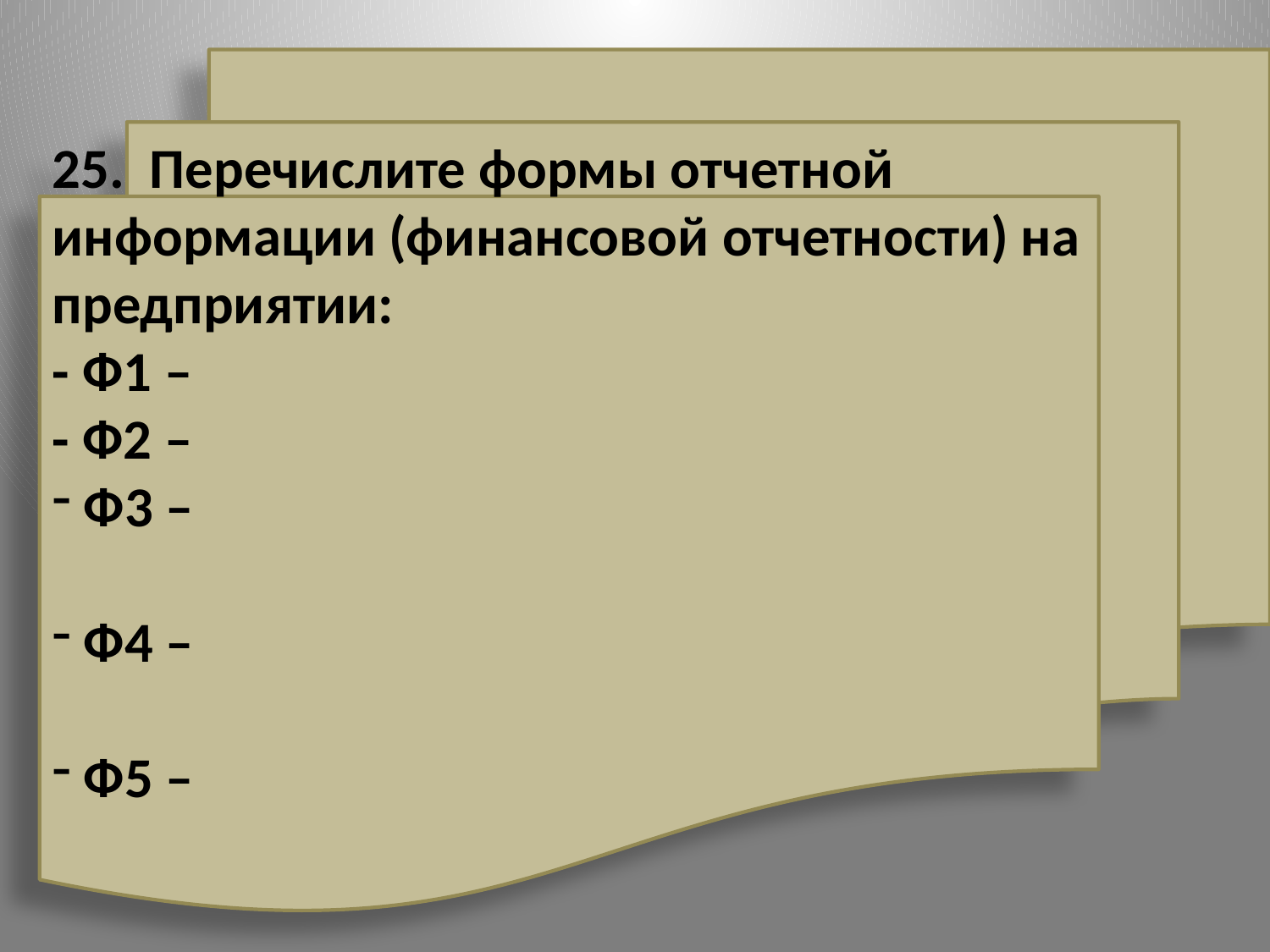

25.  Перечислите формы отчетной информации (финансовой отчетности) на предприятии:
- Ф1 –
- Ф2 –
 Ф3 –

 Ф4 –

 Ф5 –